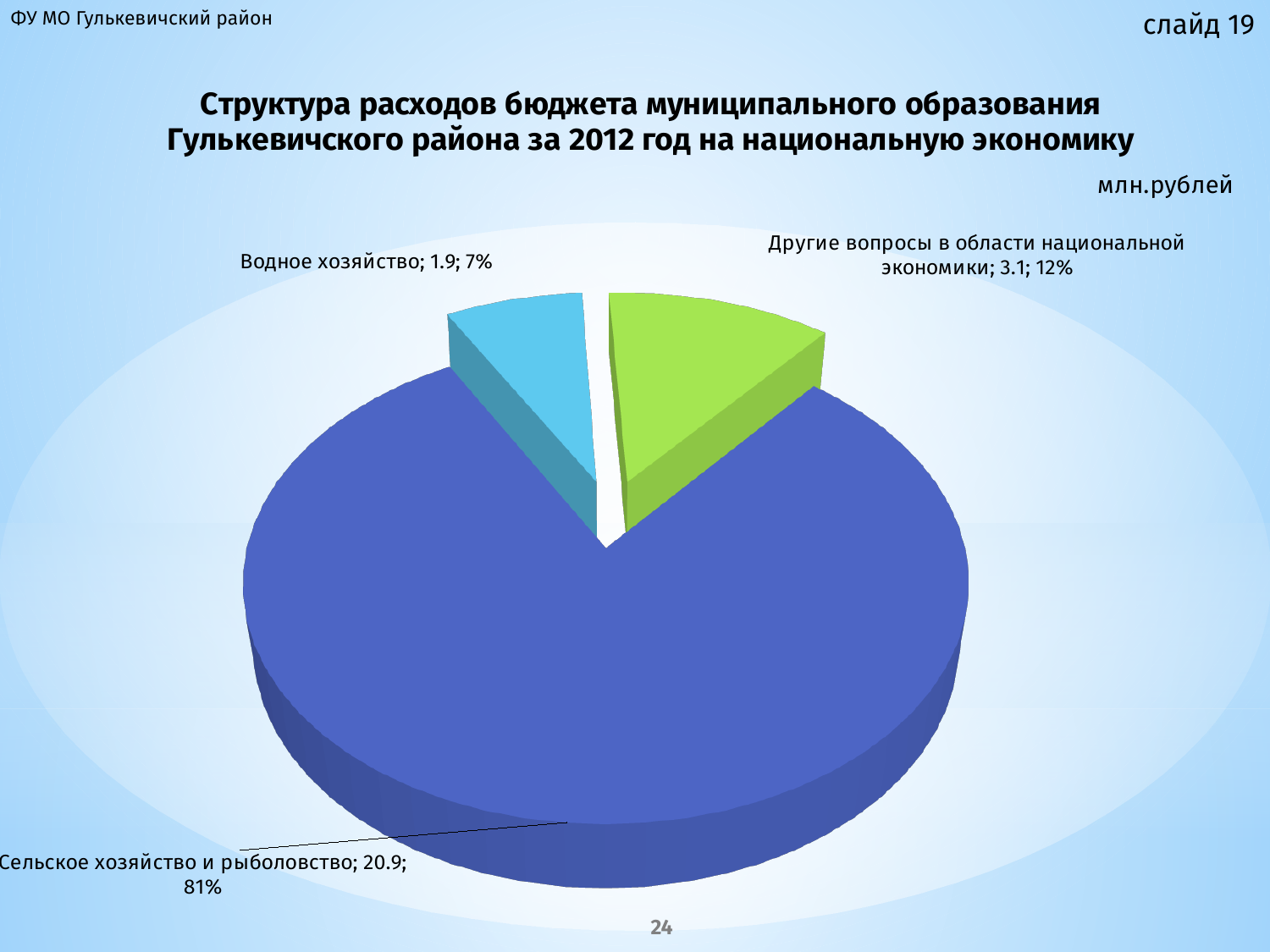

слайд 19
ФУ МО Гулькевичский район

[unsupported chart]

24